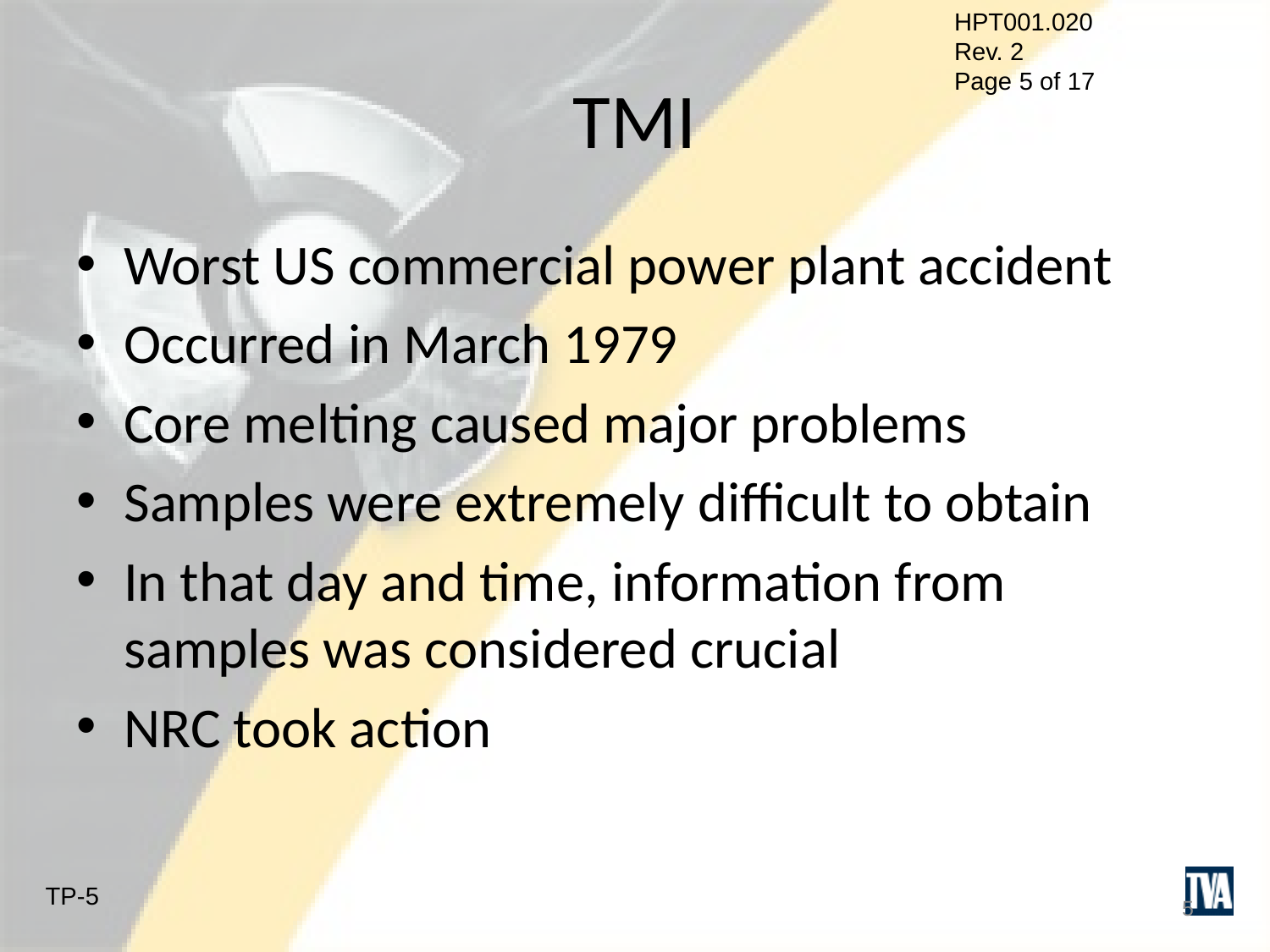

# TMI
Worst US commercial power plant accident
Occurred in March 1979
Core melting caused major problems
Samples were extremely difficult to obtain
In that day and time, information from samples was considered crucial
NRC took action
5